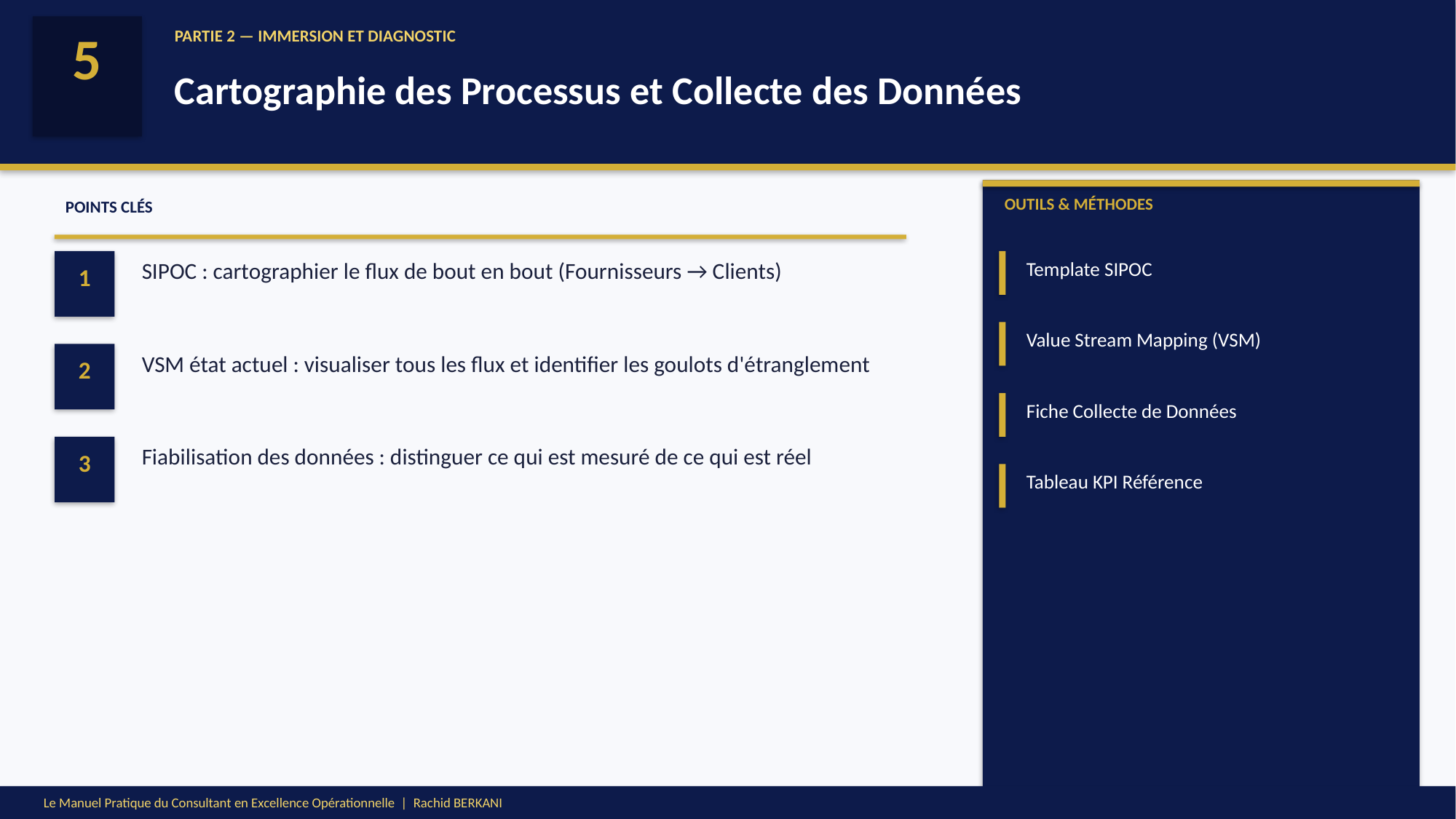

5
PARTIE 2 — IMMERSION ET DIAGNOSTIC
Cartographie des Processus et Collecte des Données

OUTILS & MÉTHODES
POINTS CLÉS

SIPOC : cartographier le flux de bout en bout (Fournisseurs → Clients)

Template SIPOC
1

Value Stream Mapping (VSM)

VSM état actuel : visualiser tous les flux et identifier les goulots d'étranglement
2

Fiche Collecte de Données

Fiabilisation des données : distinguer ce qui est mesuré de ce qui est réel
3

Tableau KPI Référence

Le Manuel Pratique du Consultant en Excellence Opérationnelle  |  Rachid BERKANI